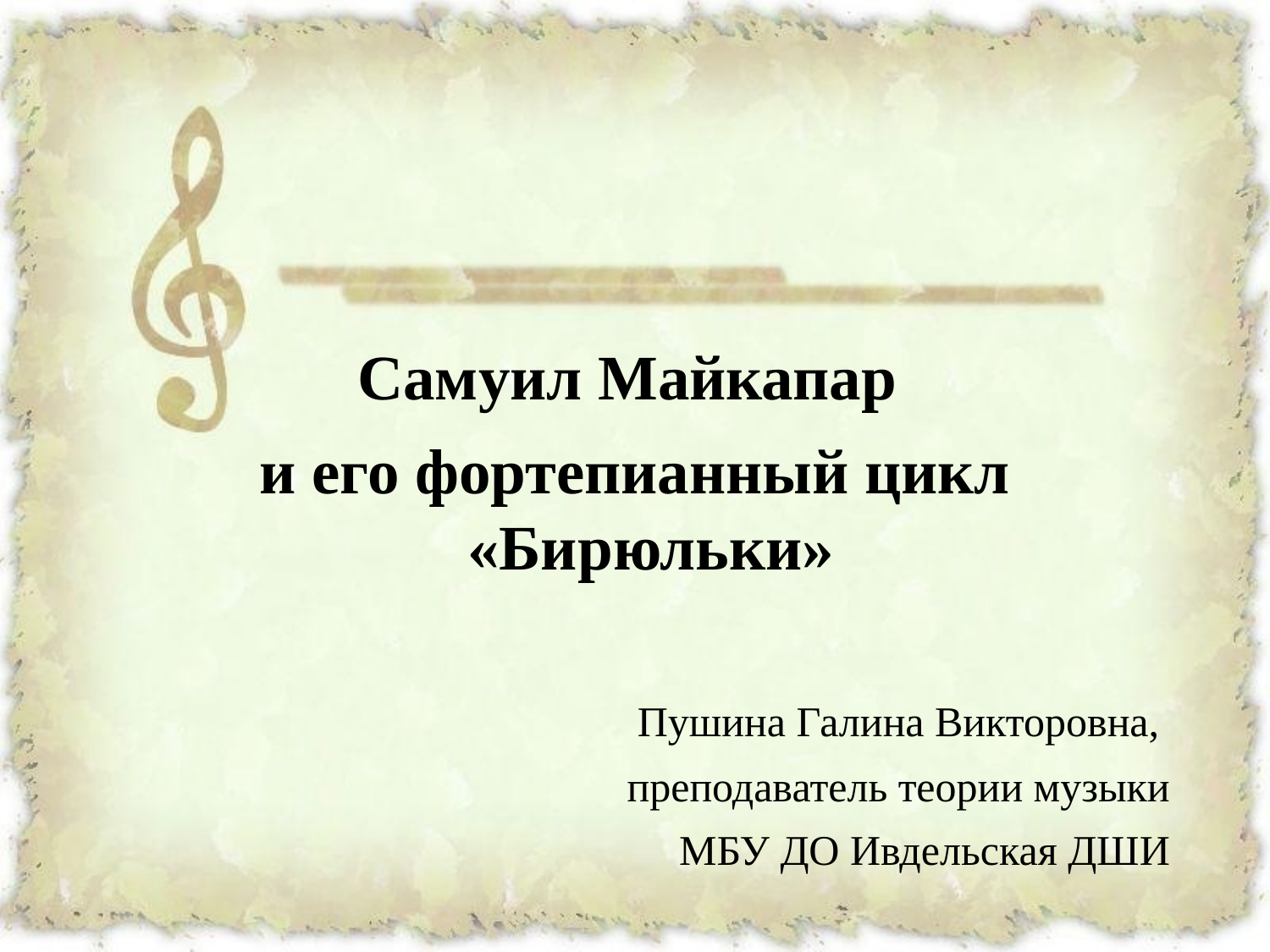

Самуил Майкапар
и его фортепианный цикл «Бирюльки»

  Пушина Галина Викторовна,
преподаватель теории музыки
МБУ ДО Ивдельская ДШИ